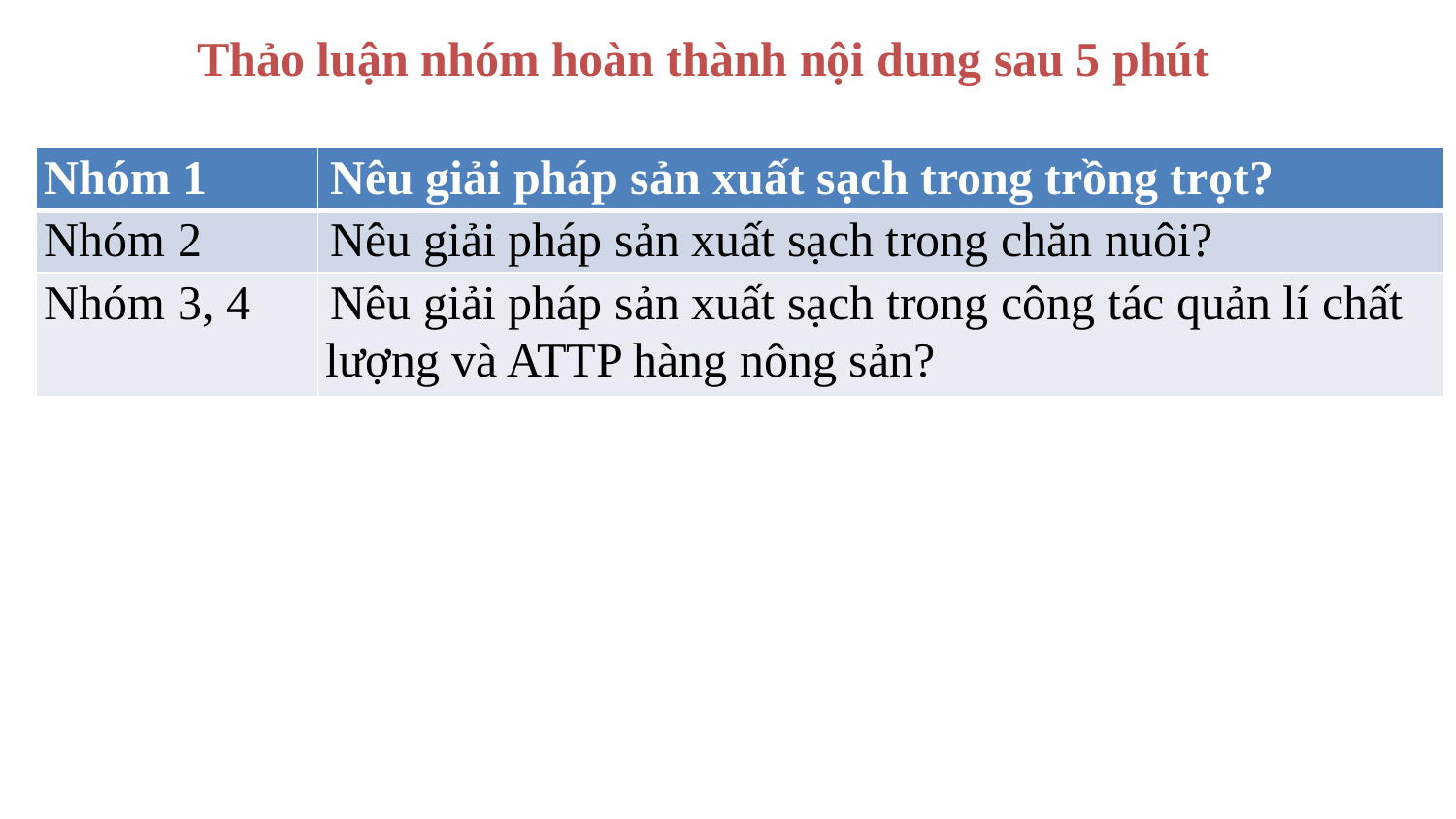

Thảo luận nhóm hoàn thành nội dung sau 5 phút
| Nhóm 1 | Nêu giải pháp sản xuất sạch trong trồng trọt? |
| --- | --- |
| Nhóm 2 | Nêu giải pháp sản xuất sạch trong chăn nuôi? |
| Nhóm 3, 4 | Nêu giải pháp sản xuất sạch trong công tác quản lí chất lượng và ATTP hàng nông sản? |